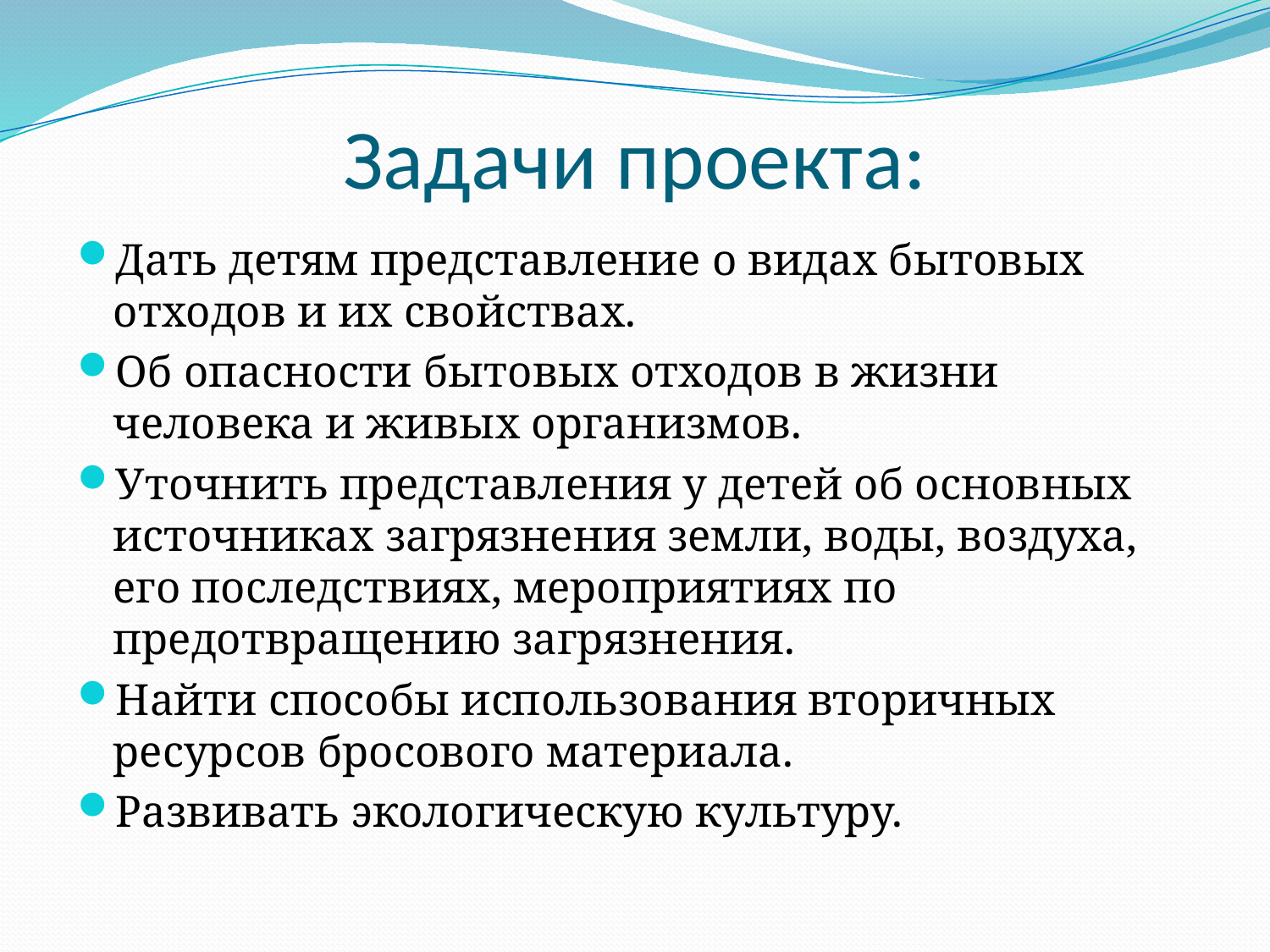

# Задачи проекта:
Дать детям представление о видах бытовых отходов и их свойствах.
Об опасности бытовых отходов в жизни человека и живых организмов.
Уточнить представления у детей об основных источниках загрязнения земли, воды, воздуха, его последствиях, мероприятиях по предотвращению загрязнения.
Найти способы использования вторичных ресурсов бросового материала.
Развивать экологическую культуру.